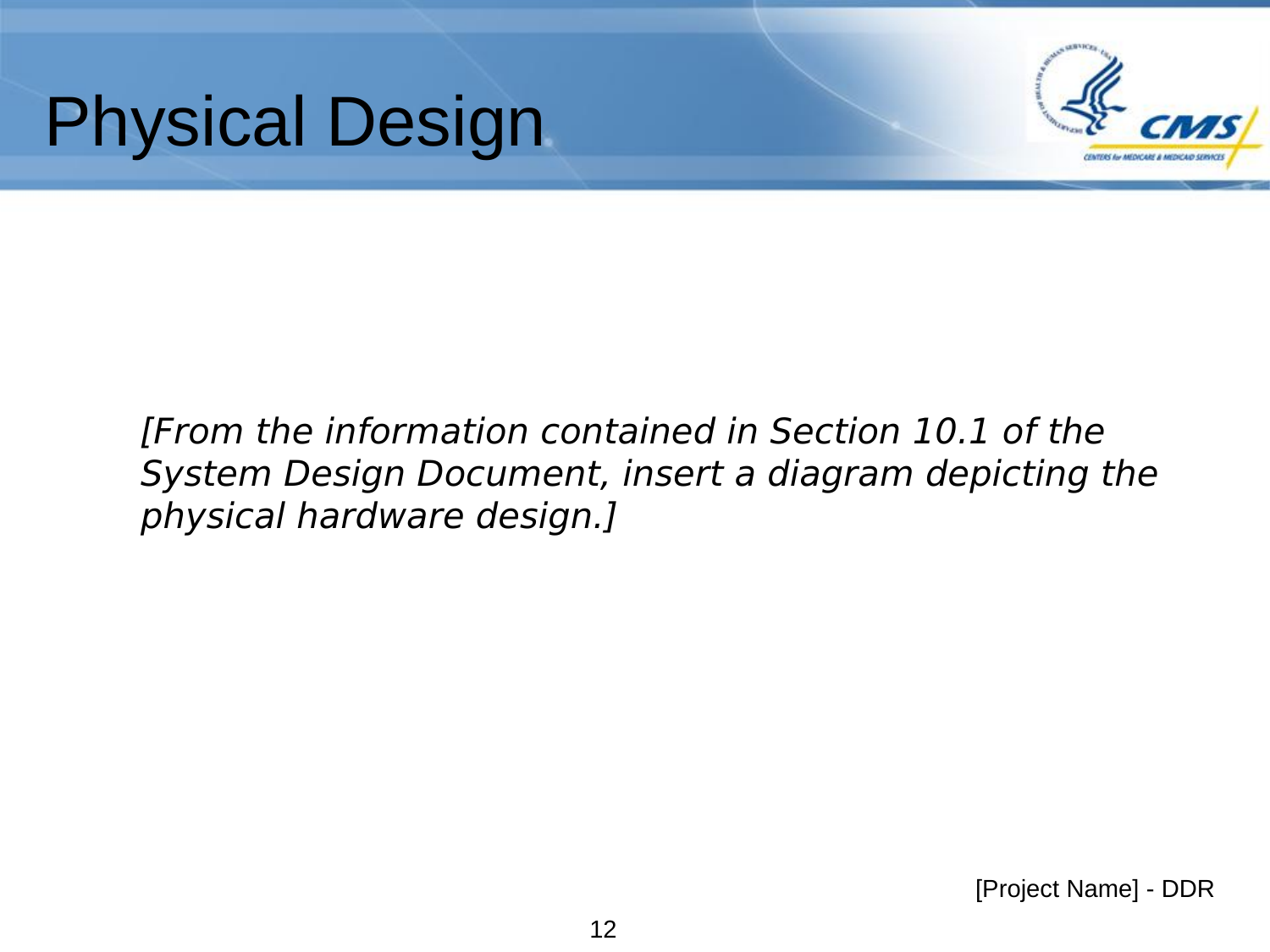

# Physical Design
[From the information contained in Section 10.1 of the System Design Document, insert a diagram depicting the physical hardware design.]
[Project Name] - DDR
12